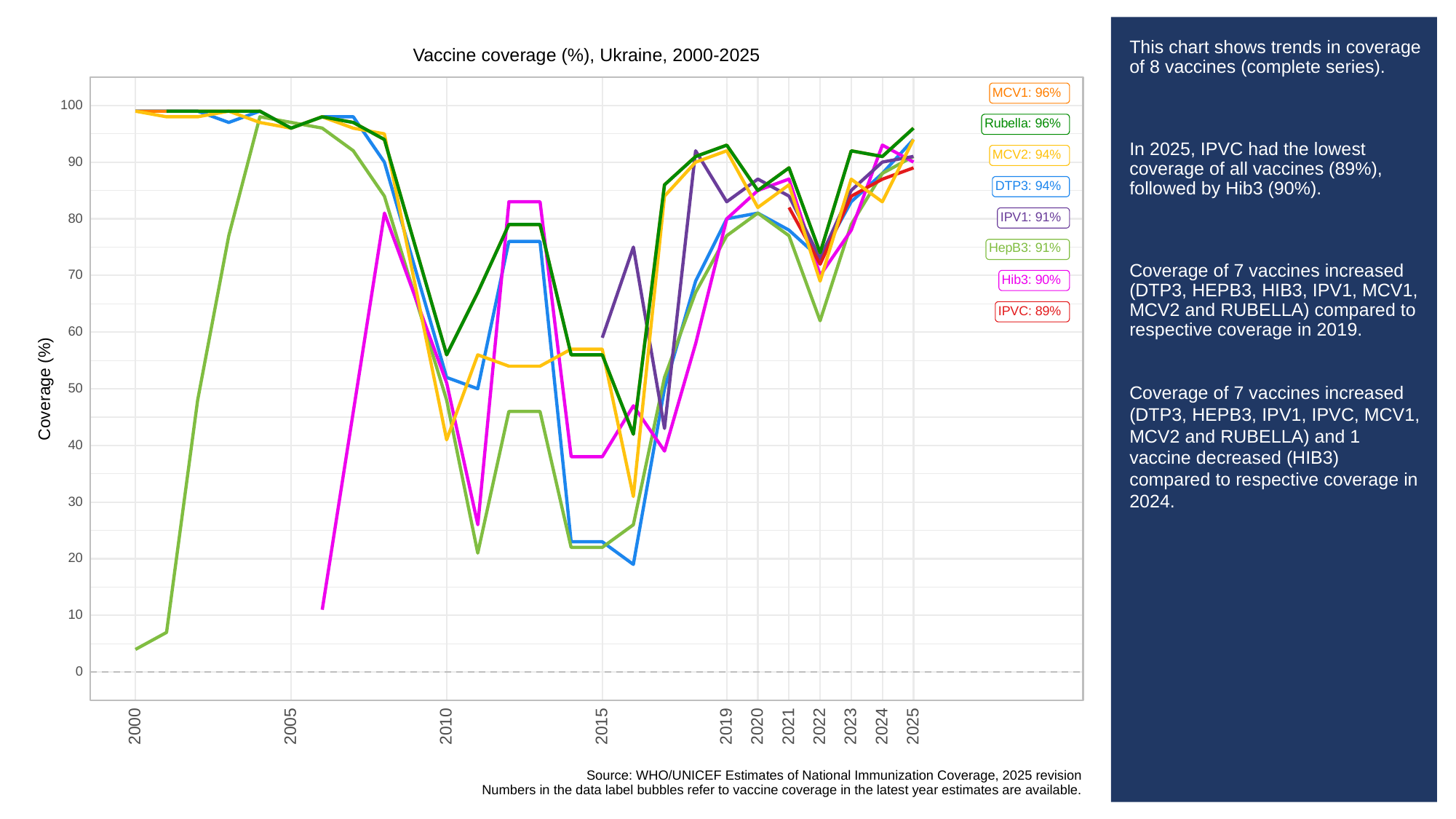

# This chart shows trends in coverage of 8 vaccines (complete series).

In 2025, IPVC had the lowest coverage of all vaccines (89%), followed by Hib3 (90%).

Coverage of 7 vaccines increased (DTP3, HEPB3, HIB3, IPV1, MCV1, MCV2 and RUBELLA) compared to respective coverage in 2019.

Coverage of 7 vaccines increased (DTP3, HEPB3, IPV1, IPVC, MCV1, MCV2 and RUBELLA) and 1 vaccine decreased (HIB3) compared to respective coverage in 2024.

Vaccine coverage (%), Ukraine, 2000-2025

MCV1: 96%

100

Rubella: 96%

MCV2: 94%

90

DTP3: 94%

IPV1: 91%
80

HepB3: 91%

70
Hib3: 90%

IPVC: 89%
60

Coverage (%)
50

40

30

20

10

0

2023
2000
2005
2010
2015
2019
2020
2021
2022
2024
2025
Source: WHO/UNICEF Estimates of National Immunization Coverage, 2025 revision
Numbers in the data label bubbles refer to vaccine coverage in the latest year estimates are available.